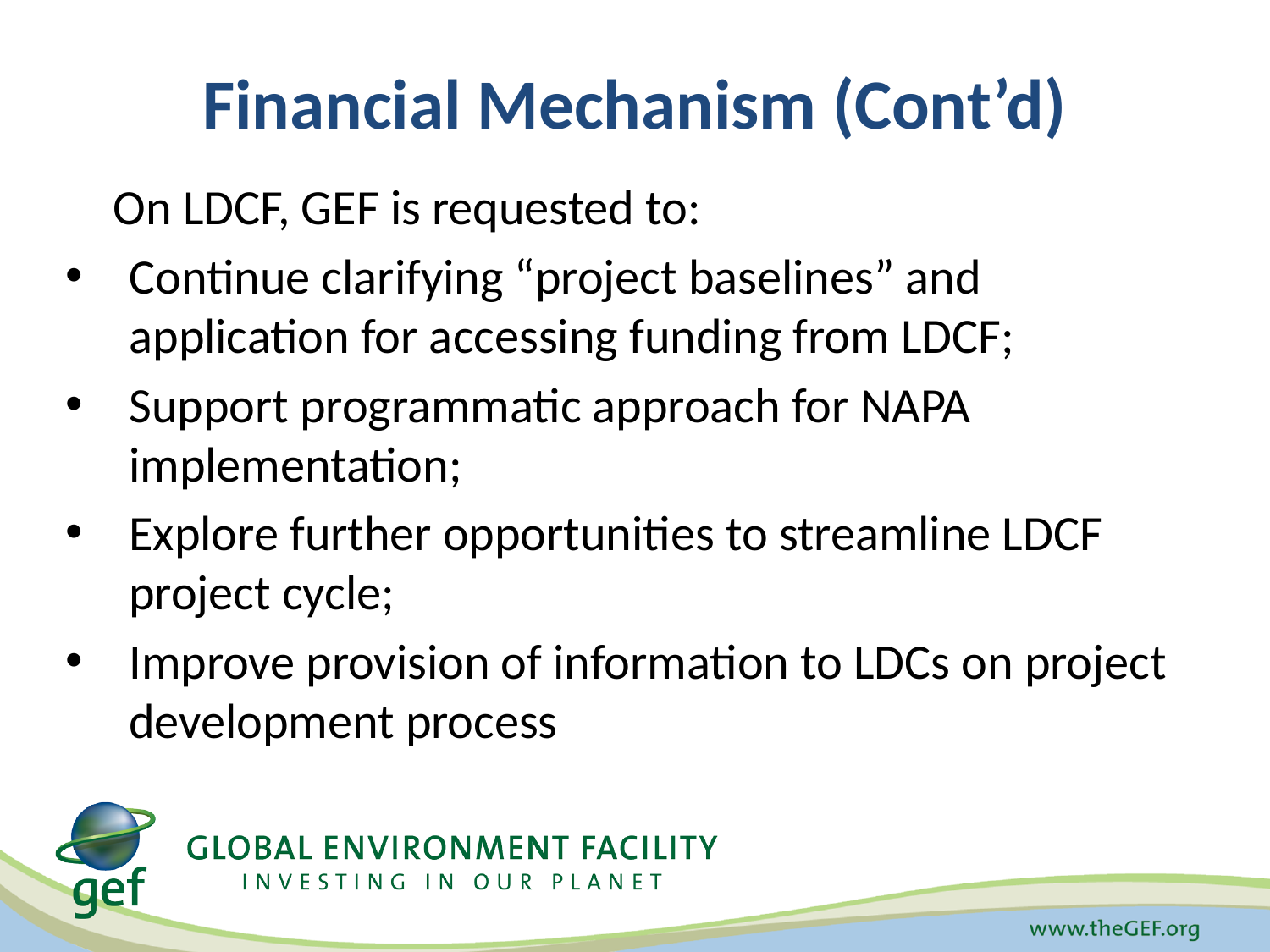

# Financial Mechanism (Cont’d)
	On LDCF, GEF is requested to:
Continue clarifying “project baselines” and application for accessing funding from LDCF;
Support programmatic approach for NAPA implementation;
Explore further opportunities to streamline LDCF project cycle;
Improve provision of information to LDCs on project development process